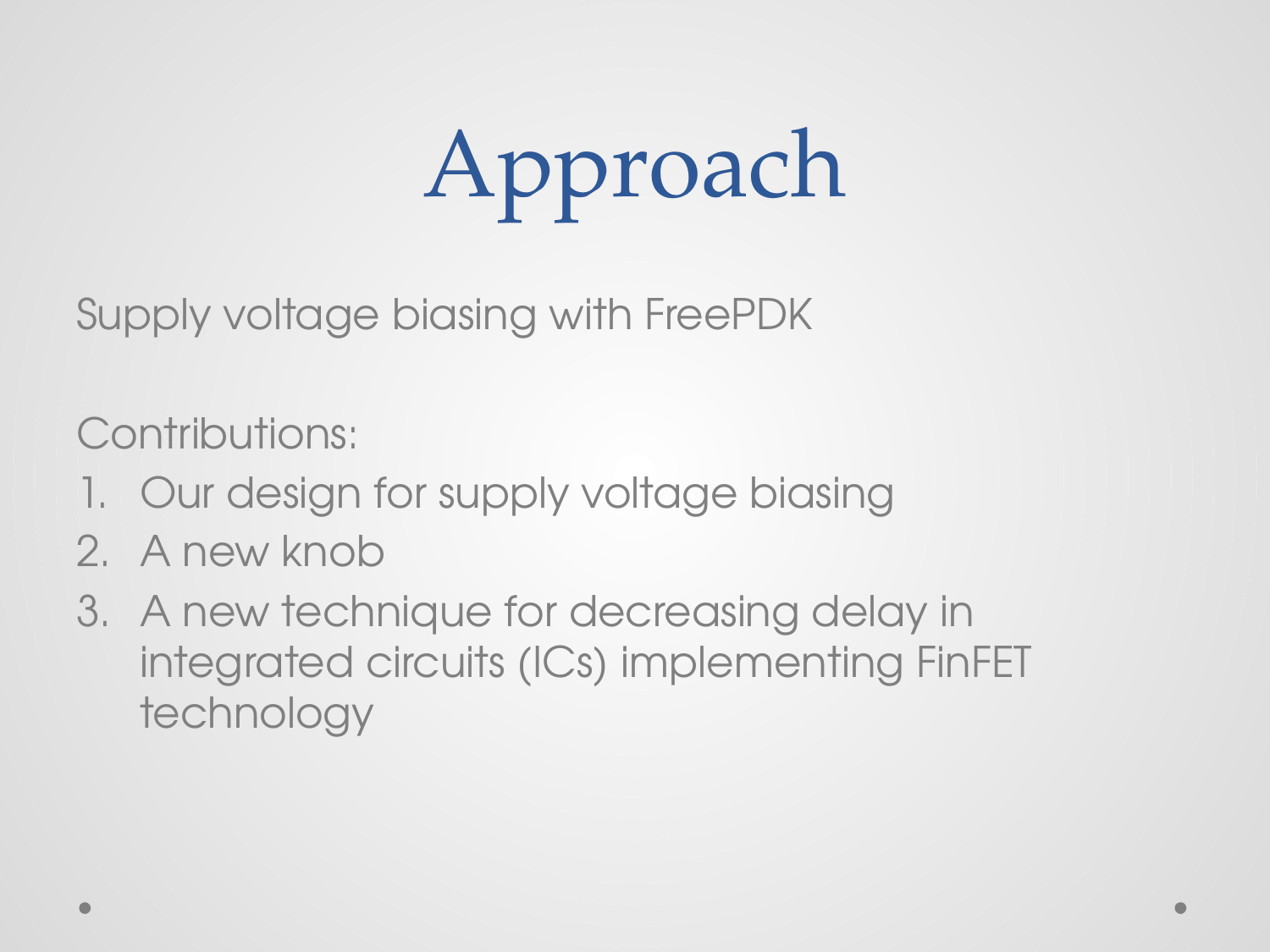

# Approach

Supply voltage biasing with FreePDK

Contributions:
Our design for supply voltage biasing
A new knob
A new technique for decreasing delay in integrated circuits (ICs) implementing FinFET technology